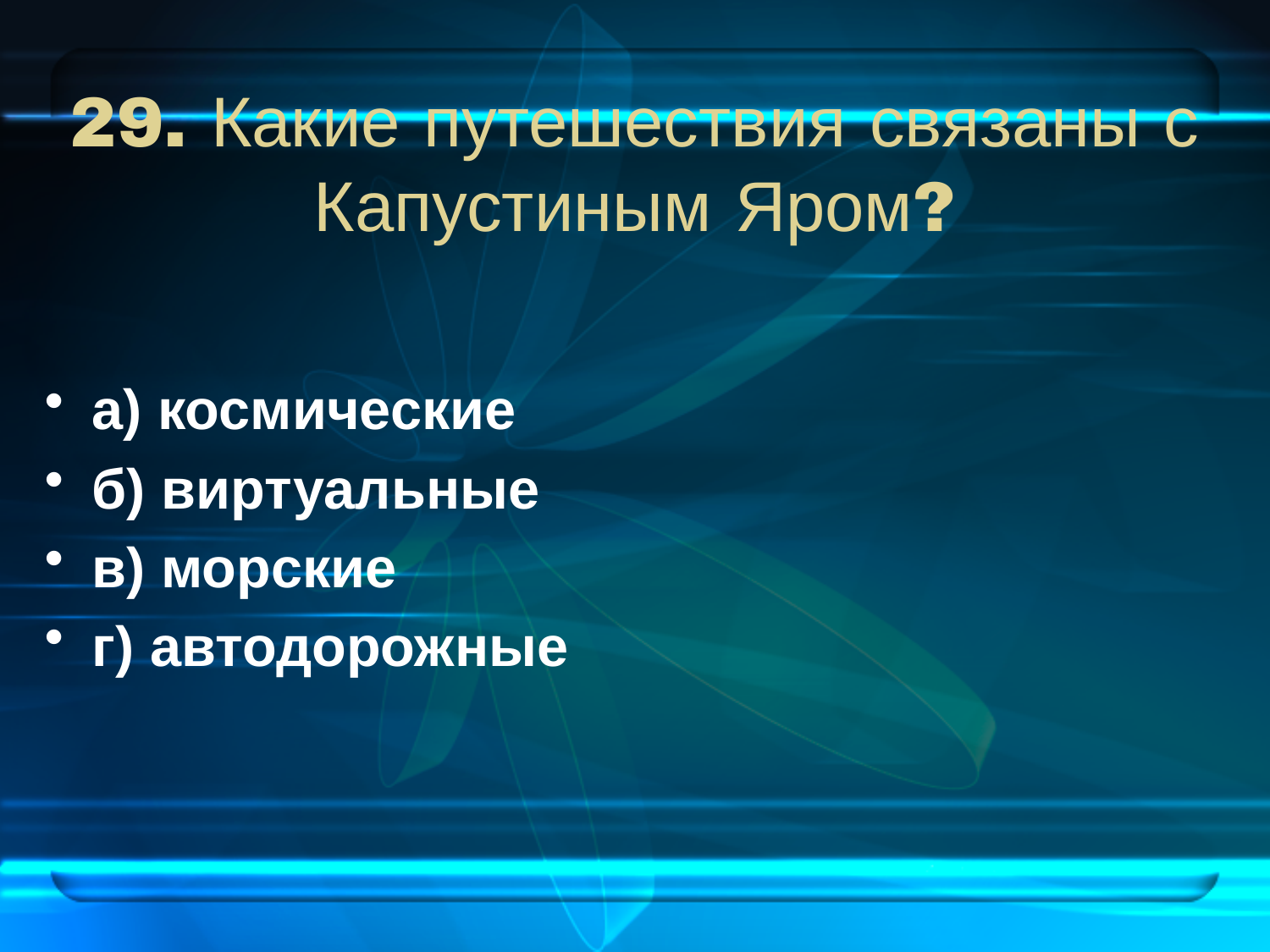

# 29. Какие путешествия связаны с Капустиным Яром?
а) космические
б) виртуальные
в) морские
г) автодорожные